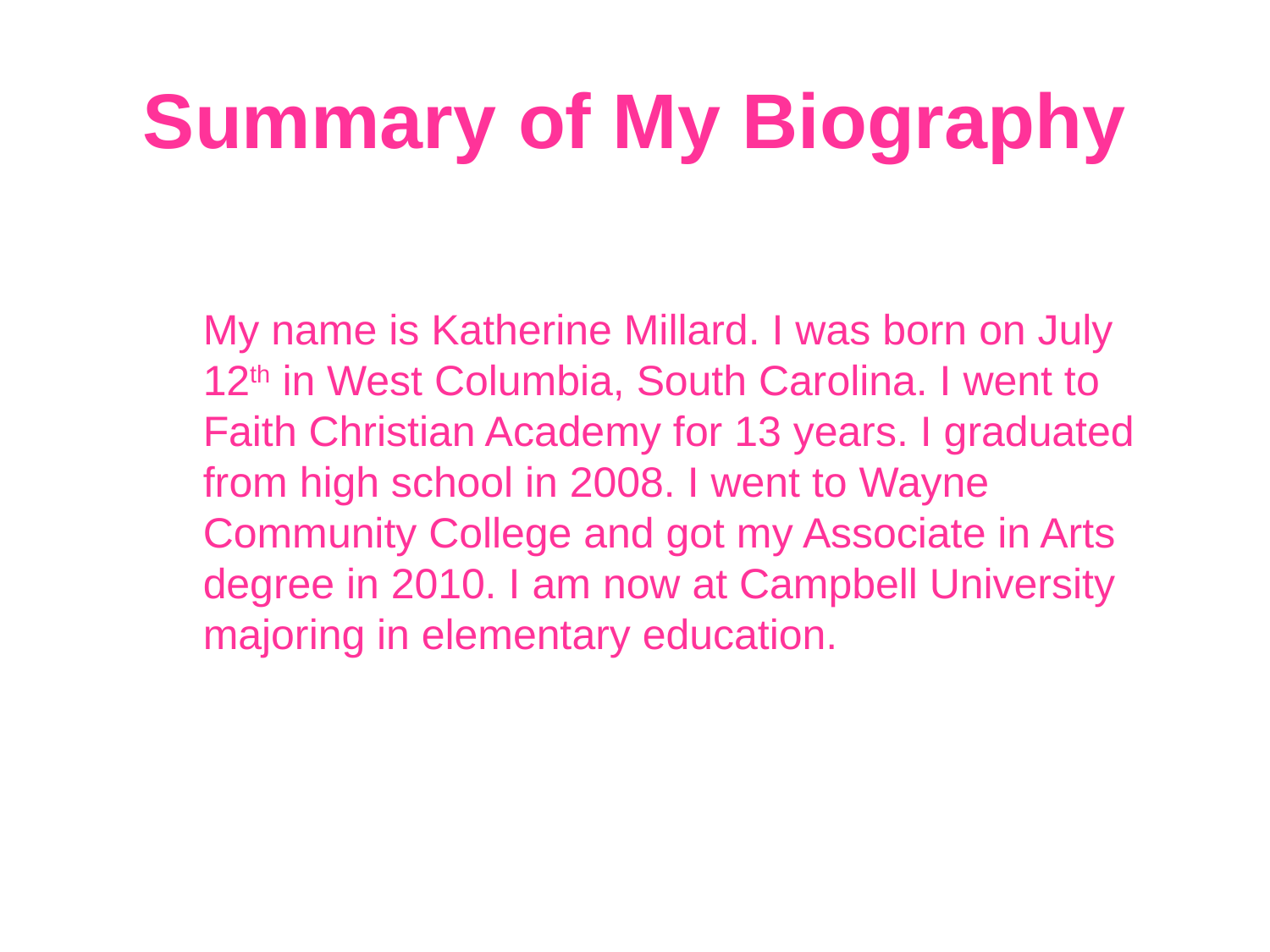

# Summary of My Biography
My name is Katherine Millard. I was born on July 12th in West Columbia, South Carolina. I went to Faith Christian Academy for 13 years. I graduated from high school in 2008. I went to Wayne Community College and got my Associate in Arts degree in 2010. I am now at Campbell University majoring in elementary education.